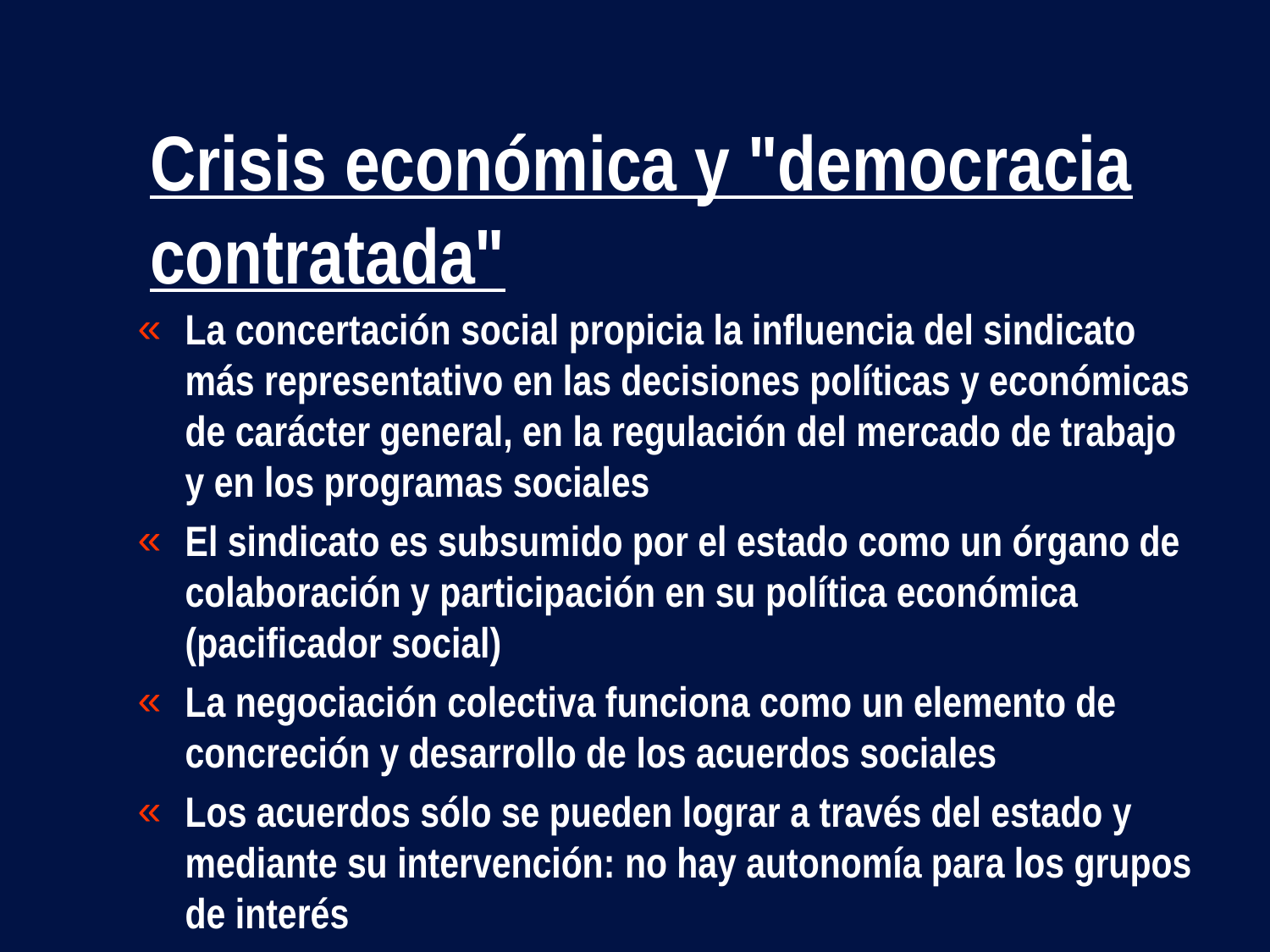

# Crisis económica y "democracia contratada"
La concertación social propicia la influencia del sindicato más representativo en las decisiones políticas y económicas de carácter general, en la regulación del mercado de trabajo y en los programas sociales
El sindicato es subsumido por el estado como un órgano de colaboración y participación en su política económica (pacificador social)
La negociación colectiva funciona como un elemento de concreción y desarrollo de los acuerdos sociales
Los acuerdos sólo se pueden lograr a través del estado y mediante su intervención: no hay autonomía para los grupos de interés